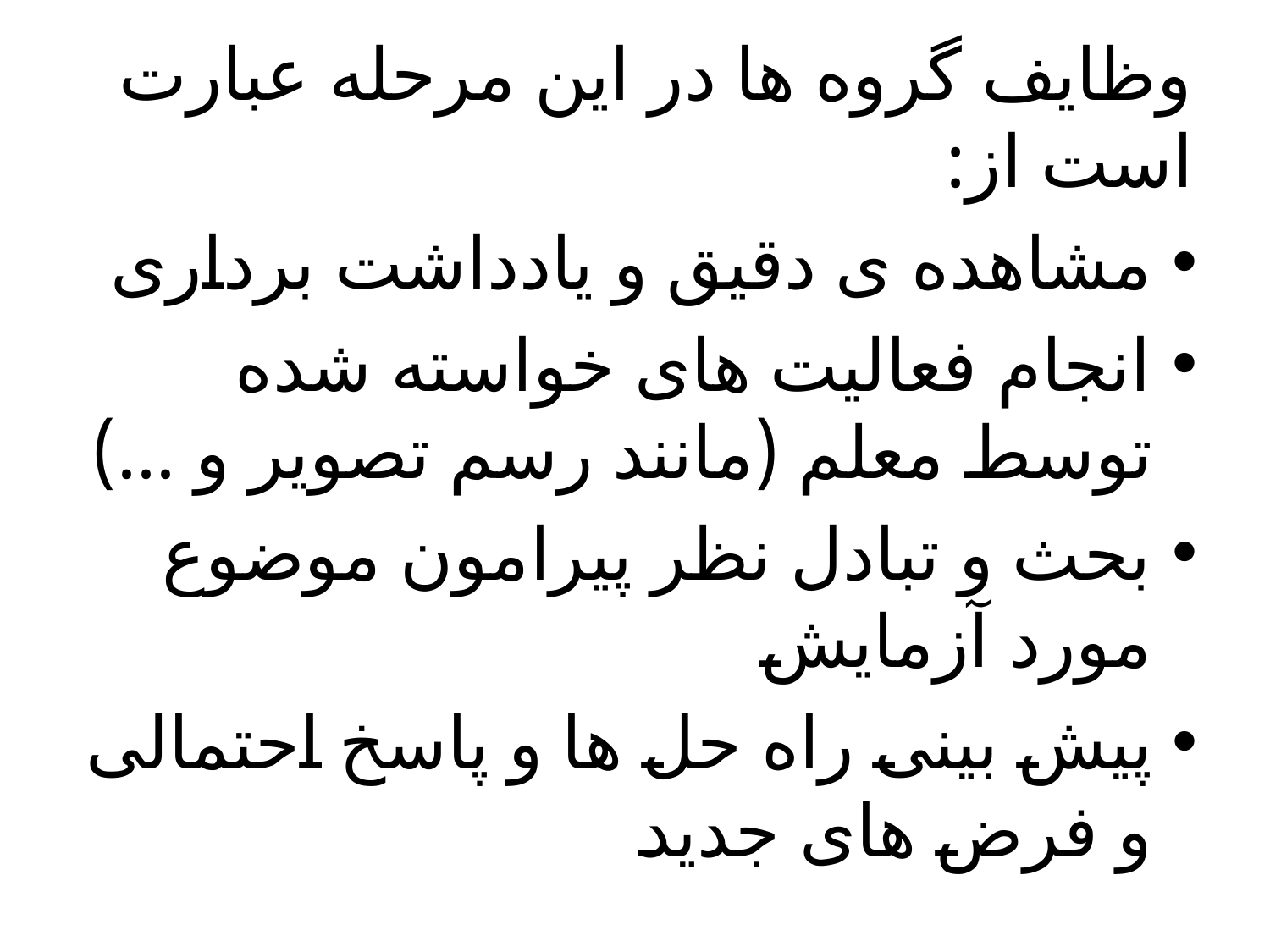

وظایف گروه ها در این مرحله عبارت است از:
مشاهده ی دقیق و یادداشت برداری
انجام فعالیت های خواسته شده توسط معلم (مانند رسم تصویر و ...)
بحث و تبادل نظر پیرامون موضوع مورد آزمایش
پیش بینی راه حل ها و پاسخ احتمالی و فرض های جدید